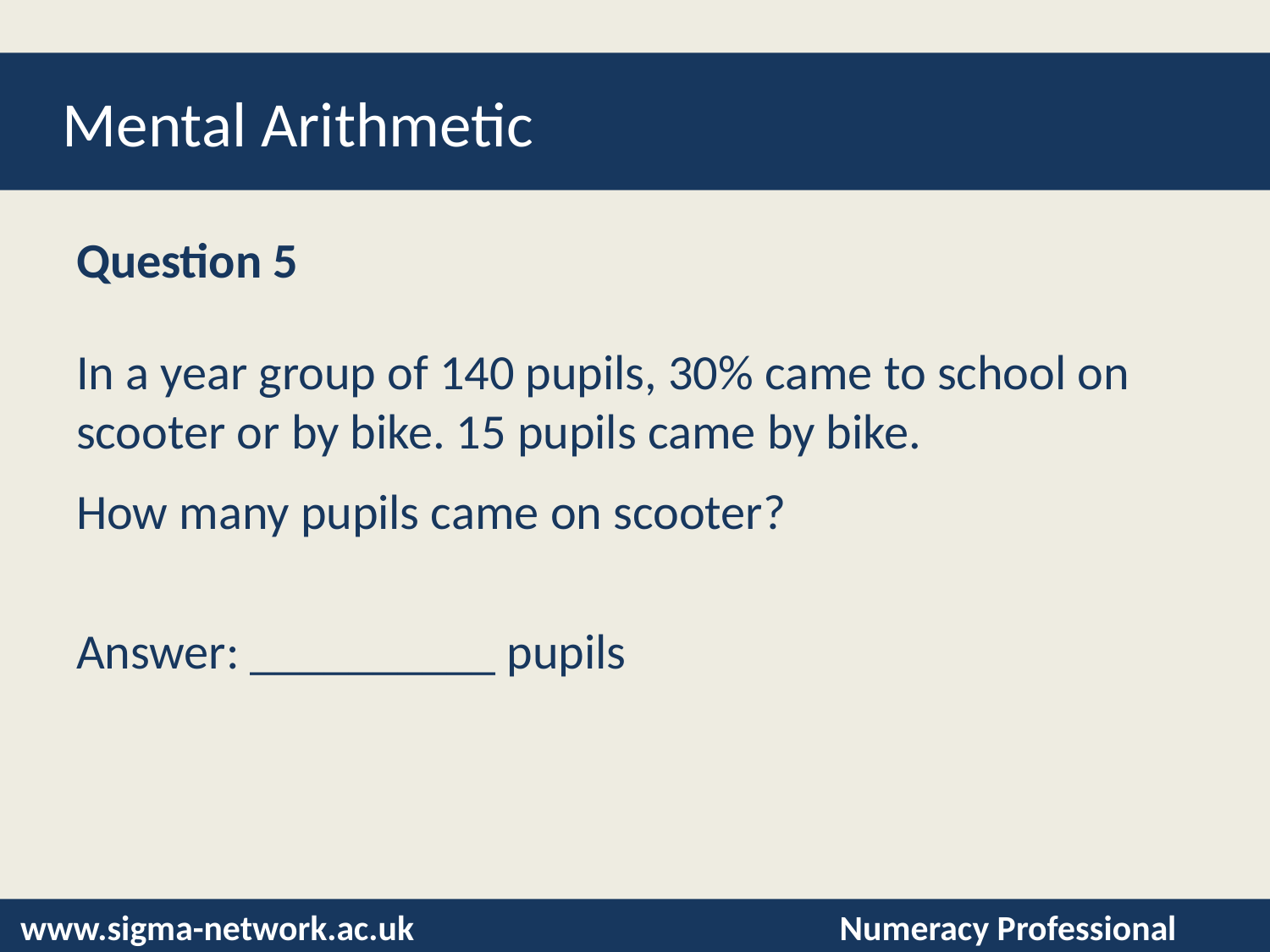

# Mental Arithmetic
Question 5
In a year group of 140 pupils, 30% came to school on scooter or by bike. 15 pupils came by bike.
How many pupils came on scooter?

Answer: __________ pupils